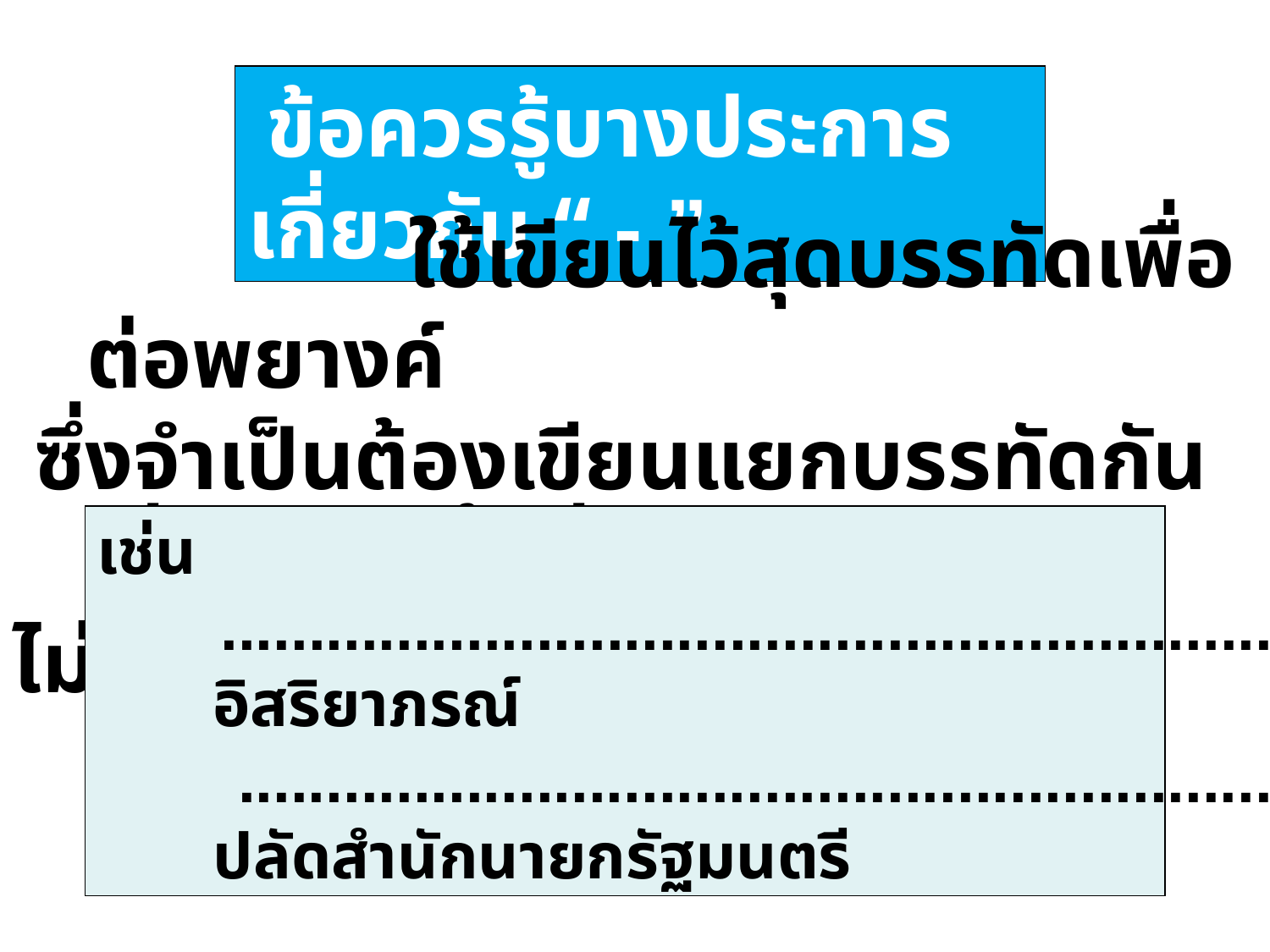

ข้อควรรู้บางประการเกี่ยวกับ “ - ”
                  ใช้เขียนไว้สุดบรรทัดเพื่อต่อพยางค์
 ซึ่งจำเป็นต้องเขียนแยกบรรทัดกัน เนื่องจากเนื้อที่จำกัด
ไม่สามารถพิมพ์จบในบรรทัดเดียวกัน
เช่น
       ........................................................................ เครื่องราช-
       อิสริยาภรณ์
        ........................................................................ สำนักงาน-
       ปลัดสำนักนายกรัฐมนตรี